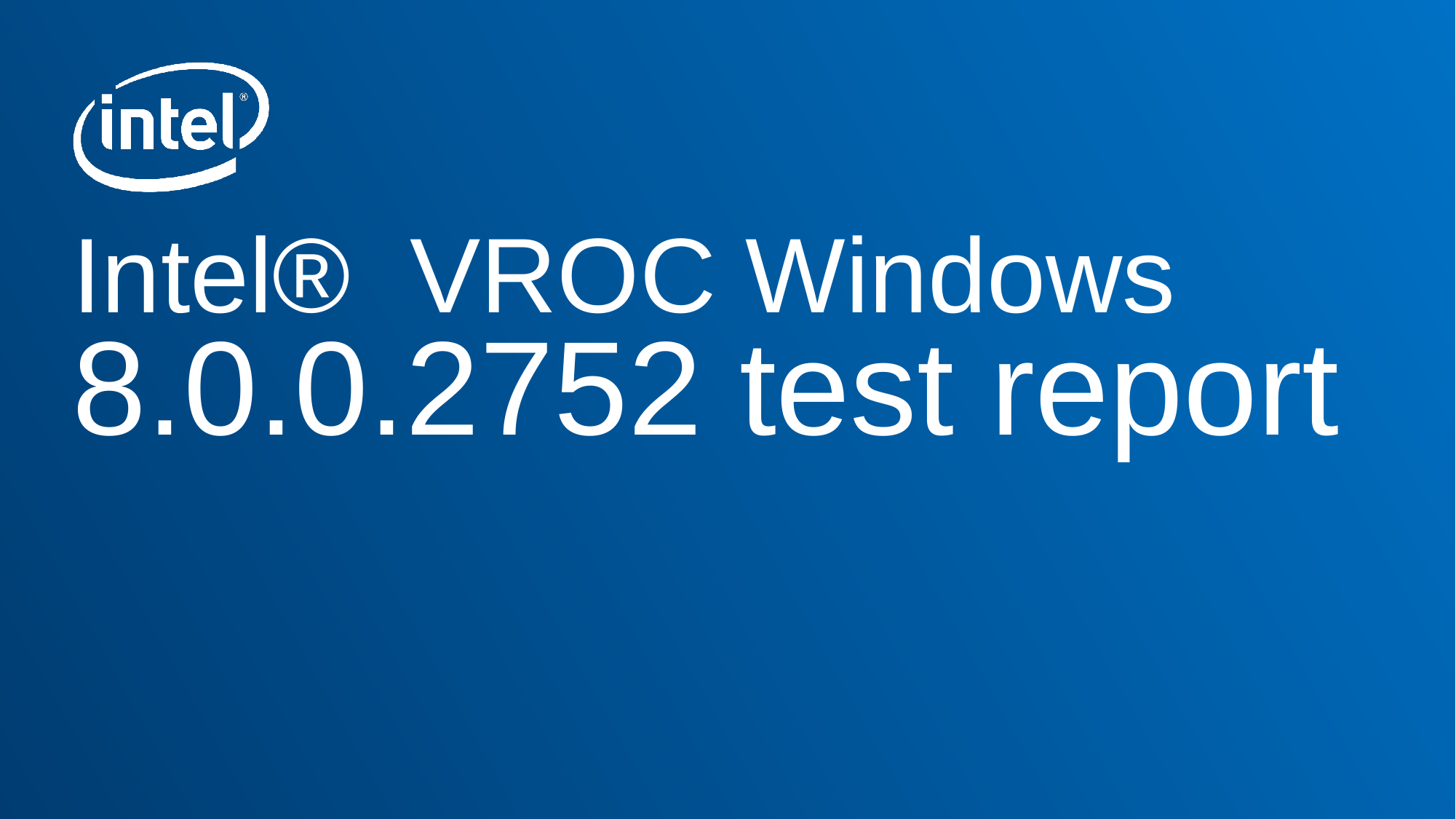

# Intel®  VROC Windows 8.0.0.2752 test report